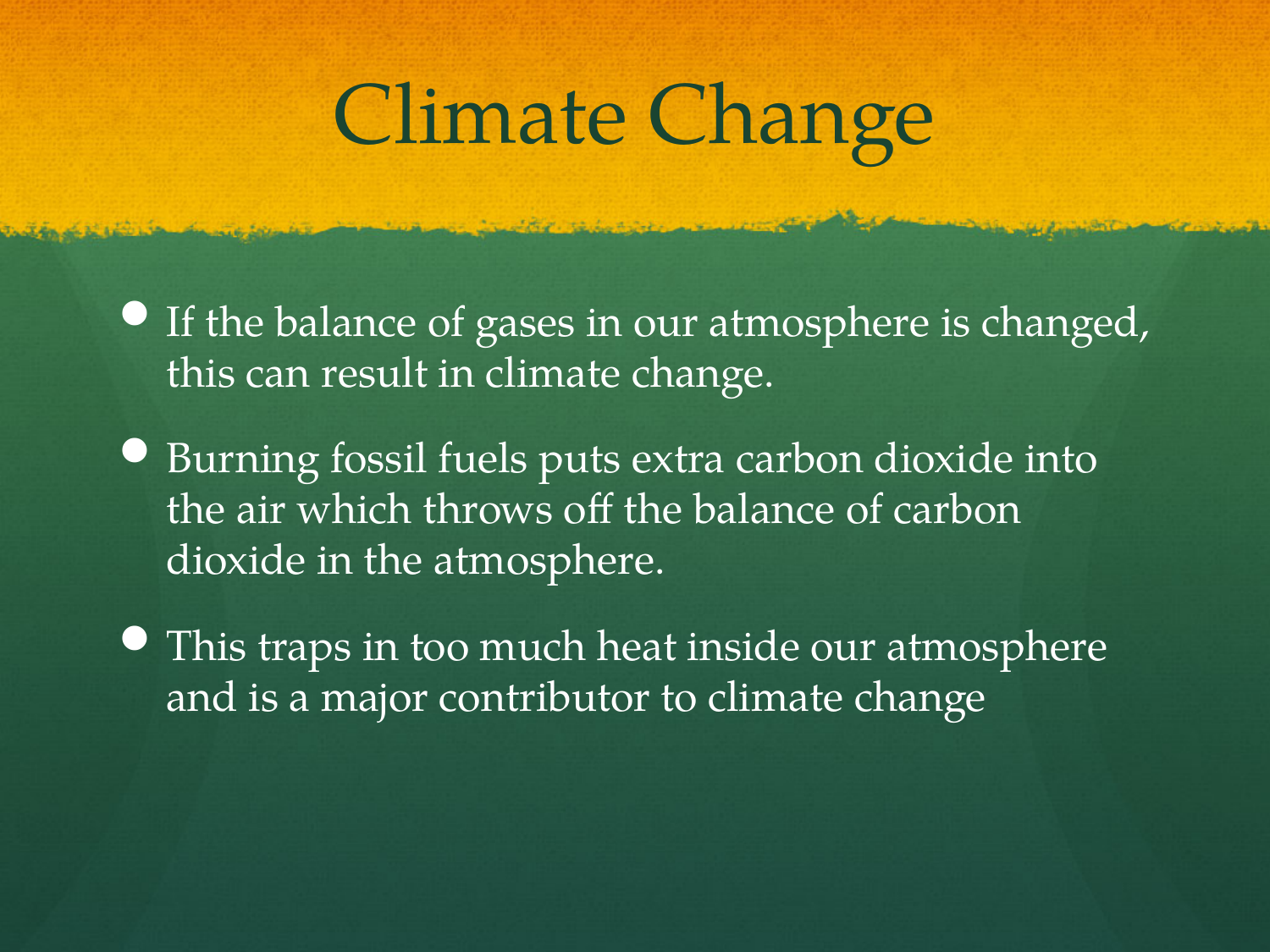

# Climate Change
If the balance of gases in our atmosphere is changed, this can result in climate change.
Burning fossil fuels puts extra carbon dioxide into the air which throws off the balance of carbon dioxide in the atmosphere.
This traps in too much heat inside our atmosphere and is a major contributor to climate change